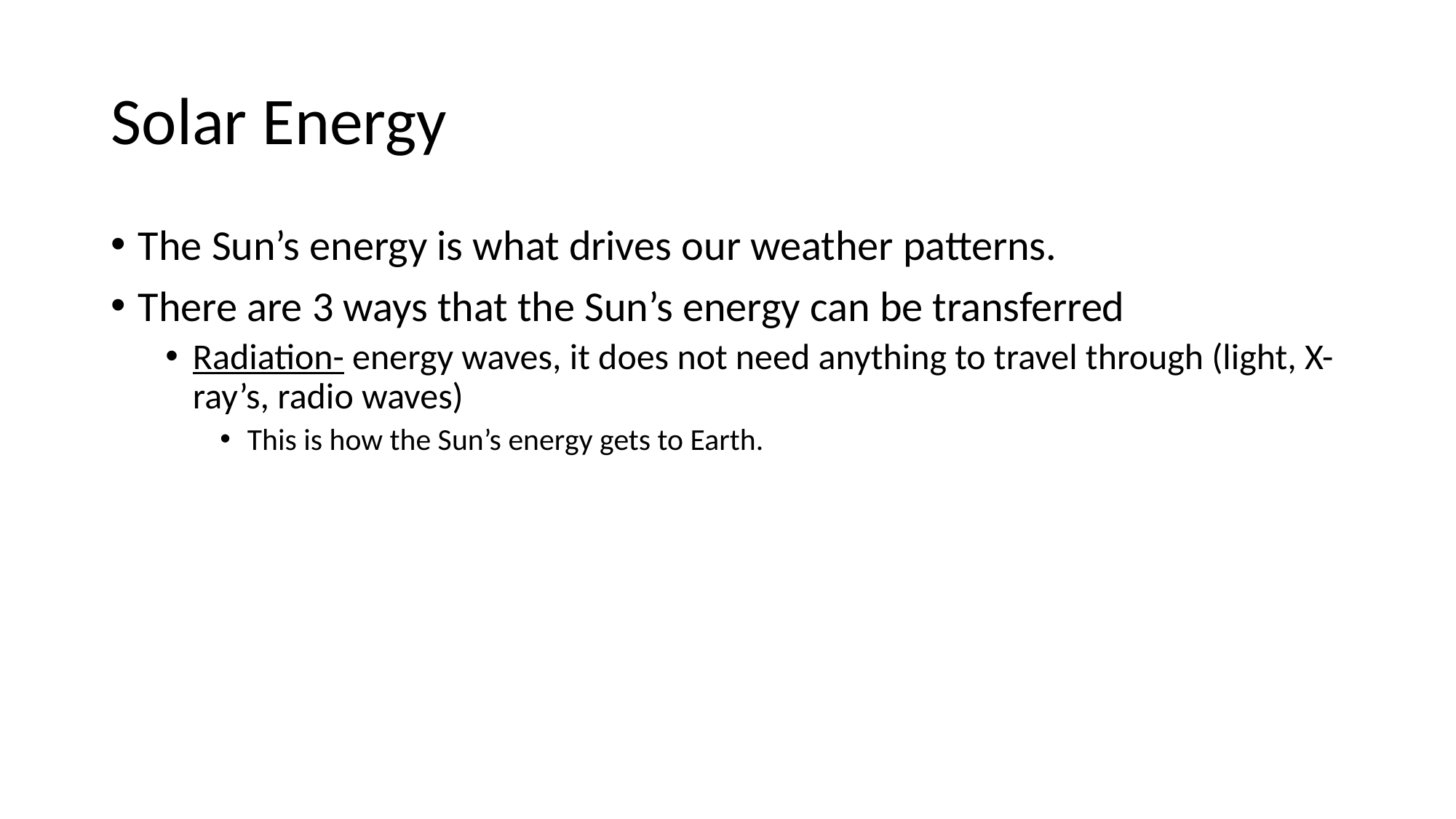

# Solar Energy
The Sun’s energy is what drives our weather patterns.
There are 3 ways that the Sun’s energy can be transferred
Radiation- energy waves, it does not need anything to travel through (light, X-ray’s, radio waves)
This is how the Sun’s energy gets to Earth.